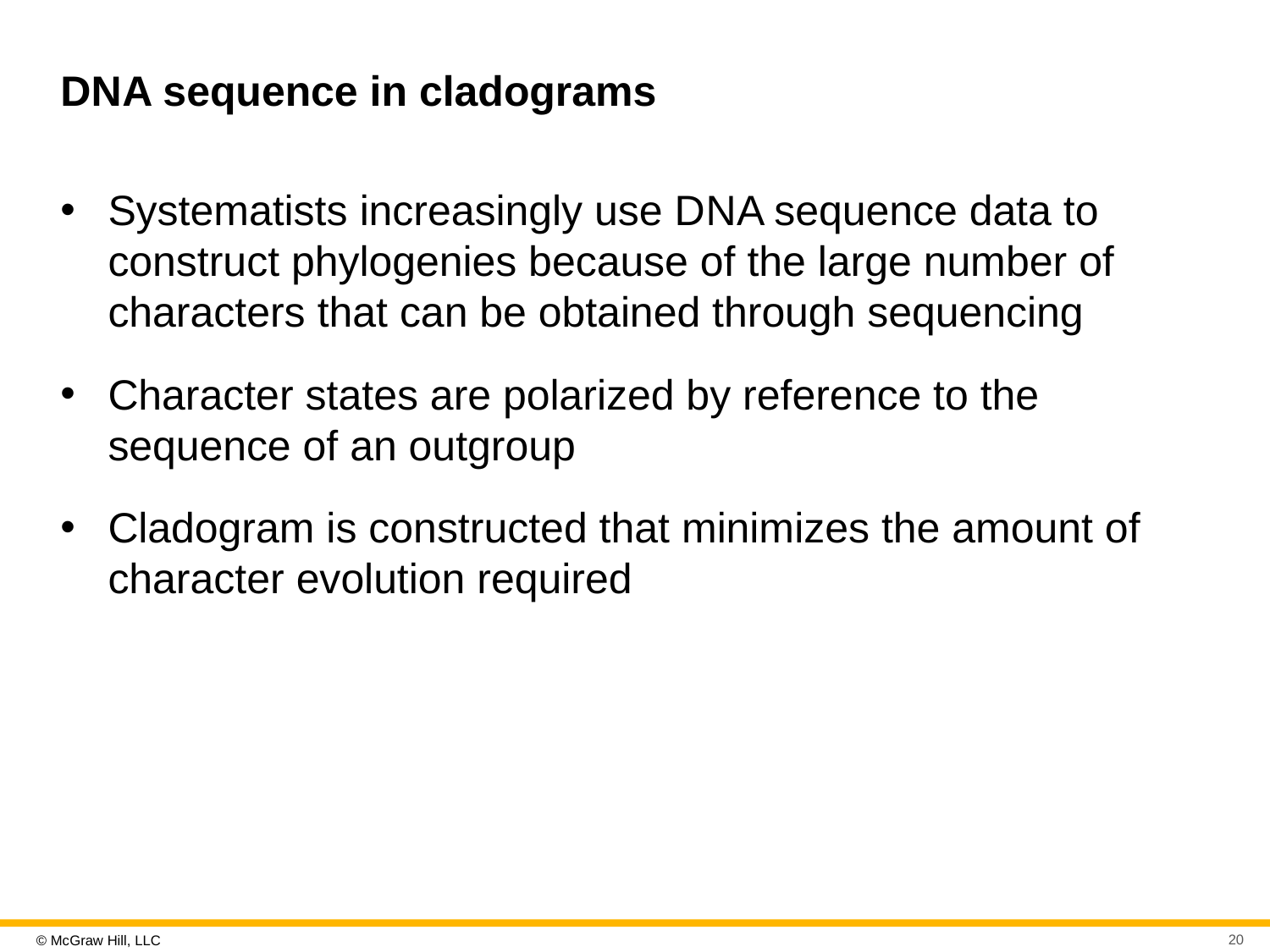

# D N A sequence in cladograms
Systematists increasingly use D N A sequence data to construct phylogenies because of the large number of characters that can be obtained through sequencing
Character states are polarized by reference to the sequence of an outgroup
Cladogram is constructed that minimizes the amount of character evolution required
20